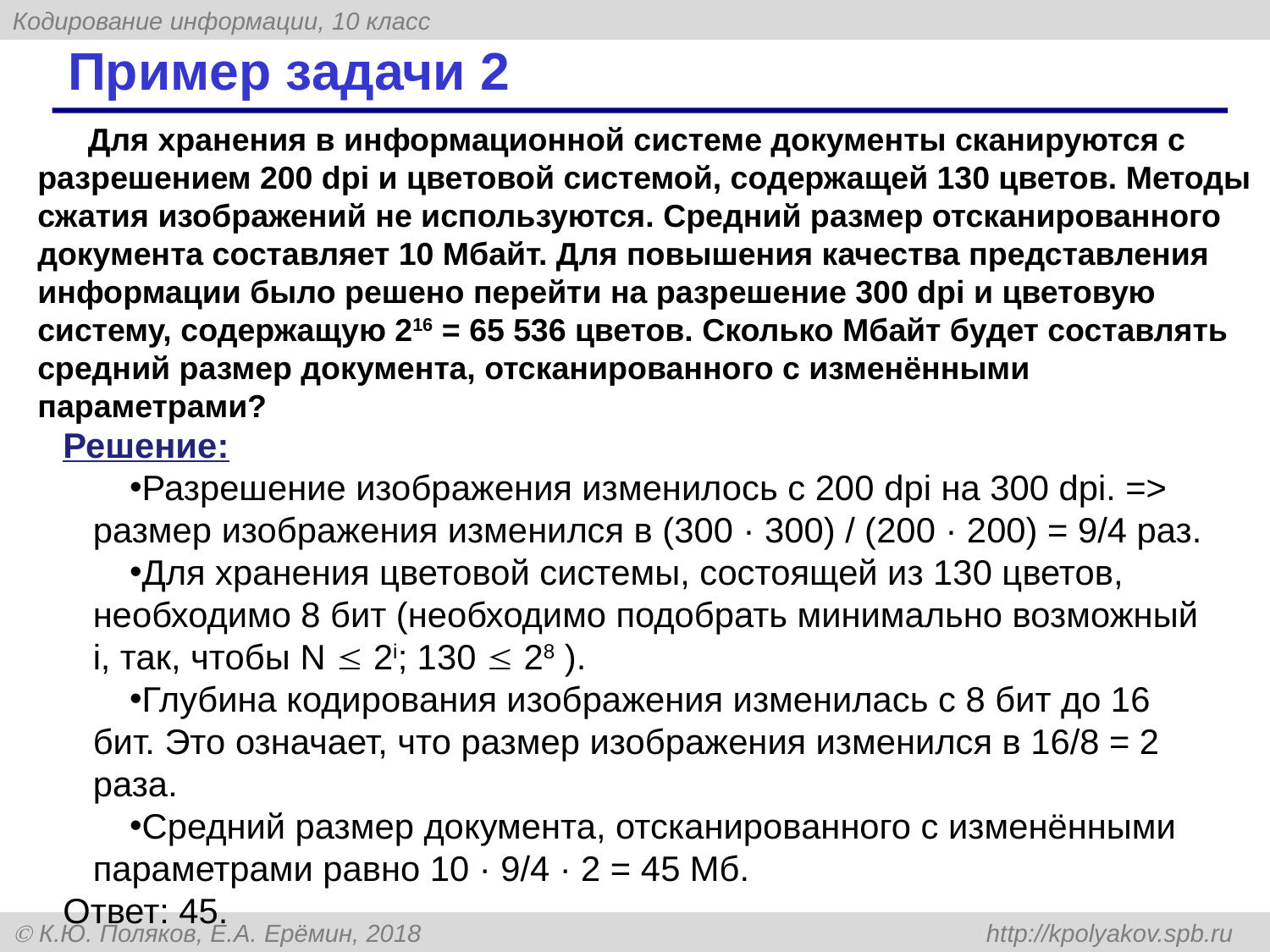

# Пример задачи 2
Для хранения в информационной системе документы сканируются с разрешением 200 dpi и цветовой системой, содержащей 130 цветов. Методы сжатия изображений не используются. Средний размер отсканированного документа составляет 10 Мбайт. Для повышения качества представления информации было решено перейти на разрешение 300 dpi и цветовую систему, содержащую 216 = 65 536 цветов. Сколько Мбайт будет составлять средний размер документа, отсканированного с изменёнными параметрами?
Решение:
Разрешение изображения изменилось с 200 dpi на 300 dpi. => размер изображения изменился в (300 · 300) / (200 · 200) = 9/4 раз.
Для хранения цветовой системы, состоящей из 130 цветов, необходимо 8 бит (необходимо подобрать минимально возможный i, так, чтобы N ≤ 2i; 130 ≤ 28 ).
Глубина кодирования изображения изменилась с 8 бит до 16 бит. Это означает, что размер изображения изменился в 16/8 = 2 раза.
Средний размер документа, отсканированного с изменёнными параметрами равно 10 · 9/4 · 2 = 45 Мб.
Ответ: 45.